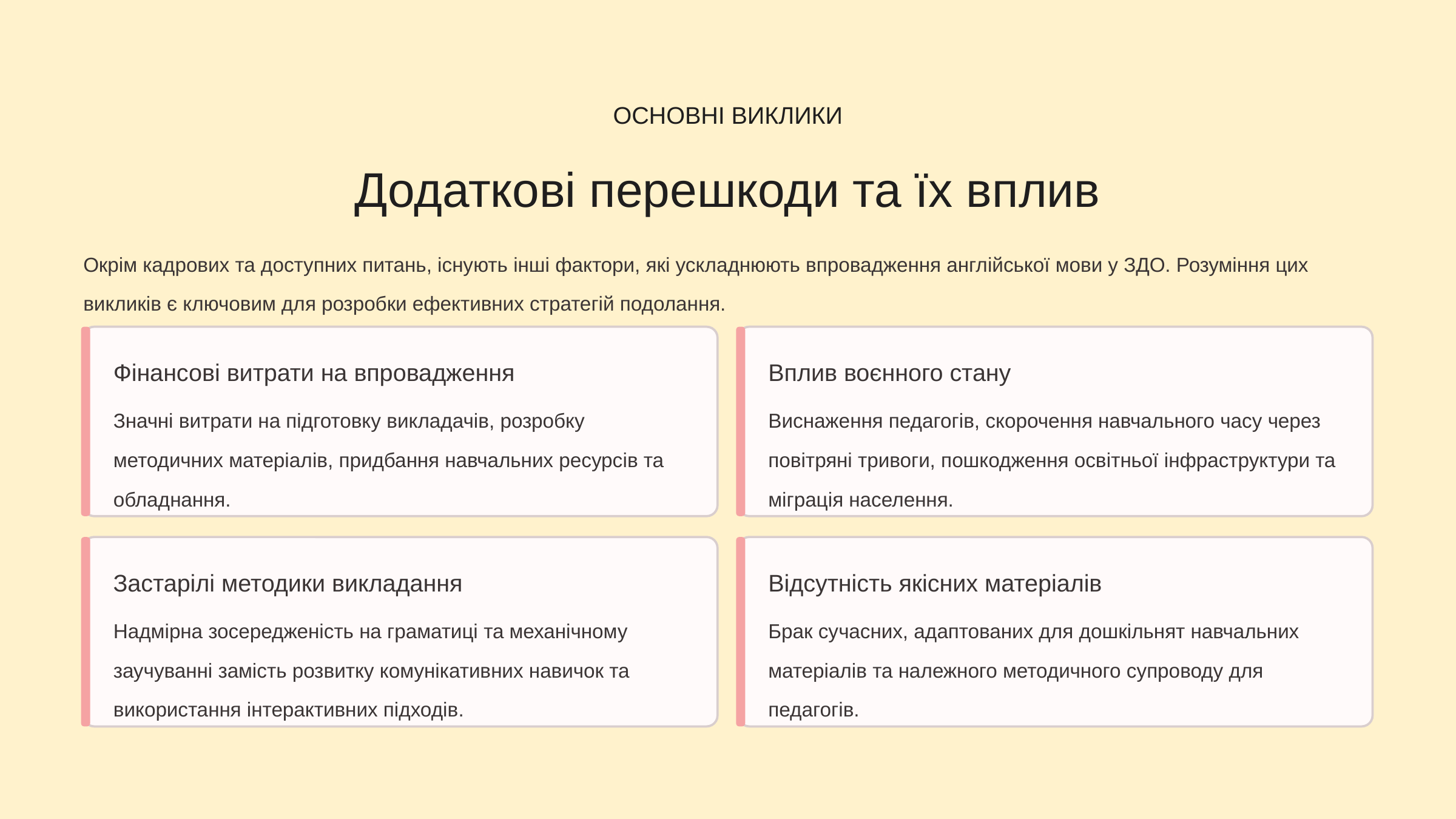

ОСНОВНІ ВИКЛИКИ
Додаткові перешкоди та їх вплив
Окрім кадрових та доступних питань, існують інші фактори, які ускладнюють впровадження англійської мови у ЗДО. Розуміння цих викликів є ключовим для розробки ефективних стратегій подолання.

Фінансові витрати на впровадження
Вплив воєнного стану
Значні витрати на підготовку викладачів, розробку методичних матеріалів, придбання навчальних ресурсів та обладнання.
Виснаження педагогів, скорочення навчального часу через повітряні тривоги, пошкодження освітньої інфраструктури та міграція населення.

Застарілі методики викладання
Відсутність якісних матеріалів
Надмірна зосередженість на граматиці та механічному заучуванні замість розвитку комунікативних навичок та використання інтерактивних підходів.
Брак сучасних, адаптованих для дошкільнят навчальних матеріалів та належного методичного супроводу для педагогів.